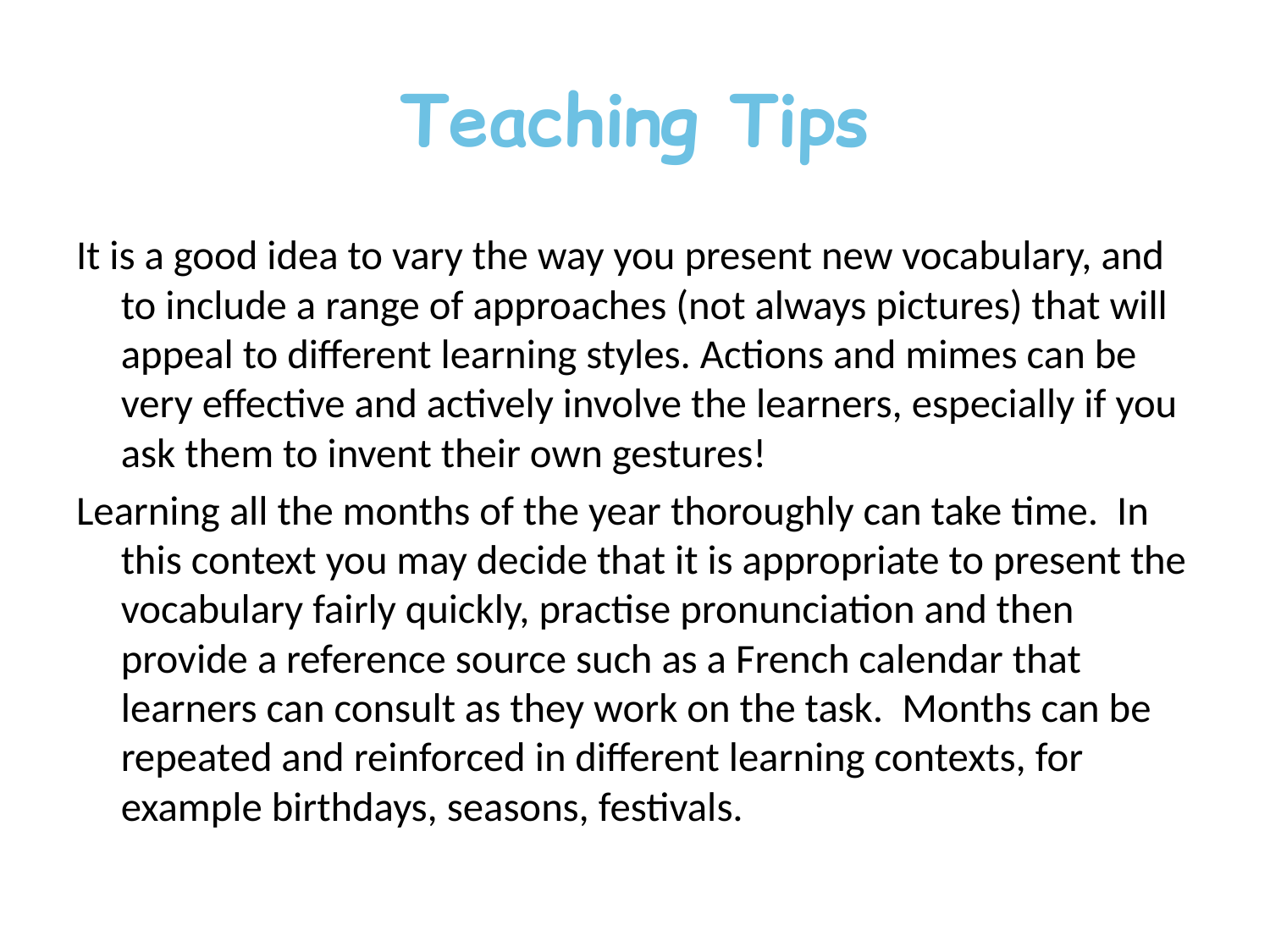

# Teaching Tips
It is a good idea to vary the way you present new vocabulary, and to include a range of approaches (not always pictures) that will appeal to different learning styles. Actions and mimes can be very effective and actively involve the learners, especially if you ask them to invent their own gestures!
Learning all the months of the year thoroughly can take time.  In this context you may decide that it is appropriate to present the vocabulary fairly quickly, practise pronunciation and then provide a reference source such as a French calendar that learners can consult as they work on the task.  Months can be repeated and reinforced in different learning contexts, for example birthdays, seasons, festivals.